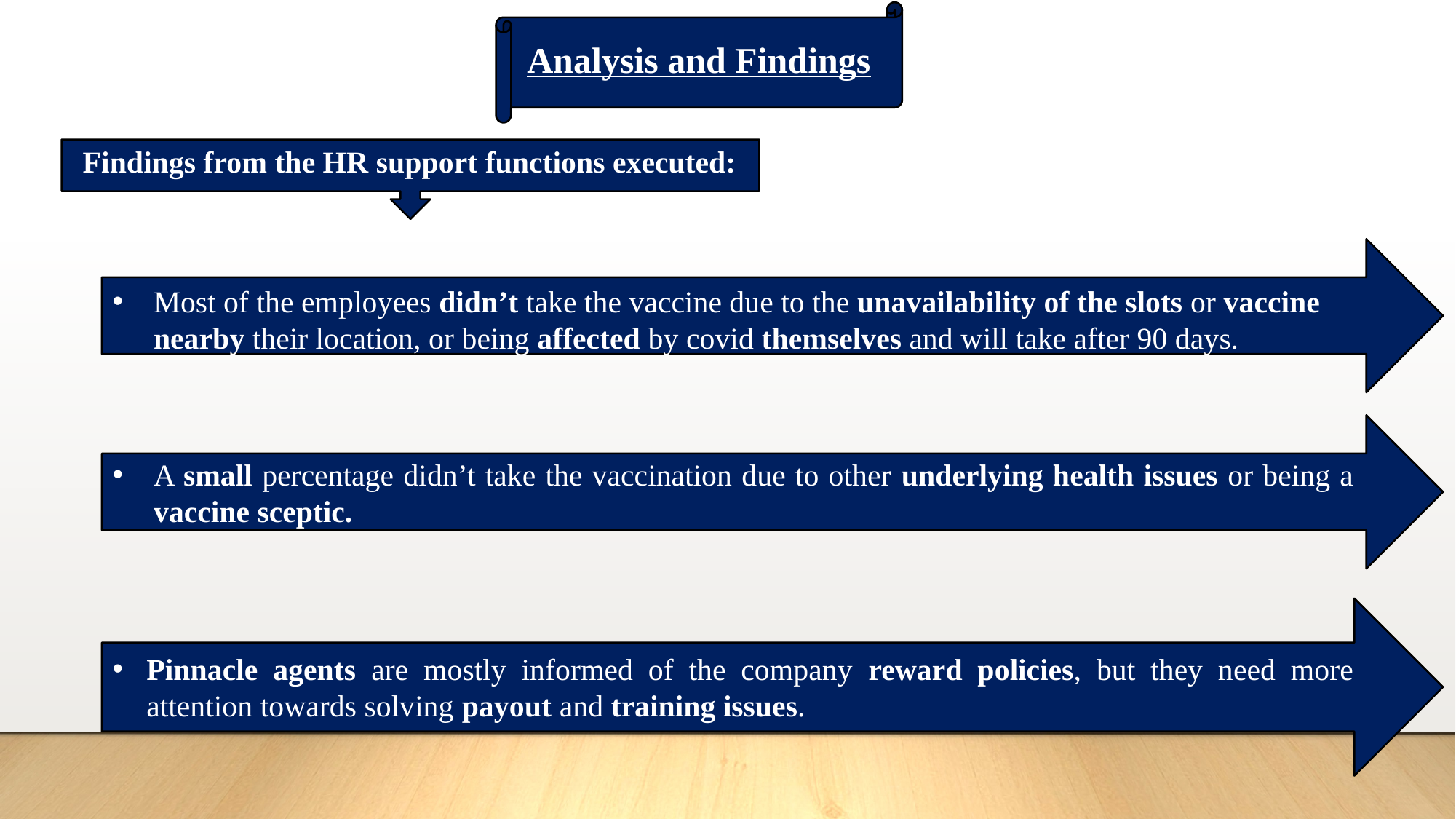

Analysis and Findings
Findings from the HR support functions executed:

Most of the employees didn’t take the vaccine due to the unavailability of the slots or vaccine nearby their location, or being affected by covid themselves and will take after 90 days.

A small percentage didn’t take the vaccination due to other underlying health issues or being a vaccine sceptic.

Pinnacle agents are mostly informed of the company reward policies, but they need more attention towards solving payout and training issues.